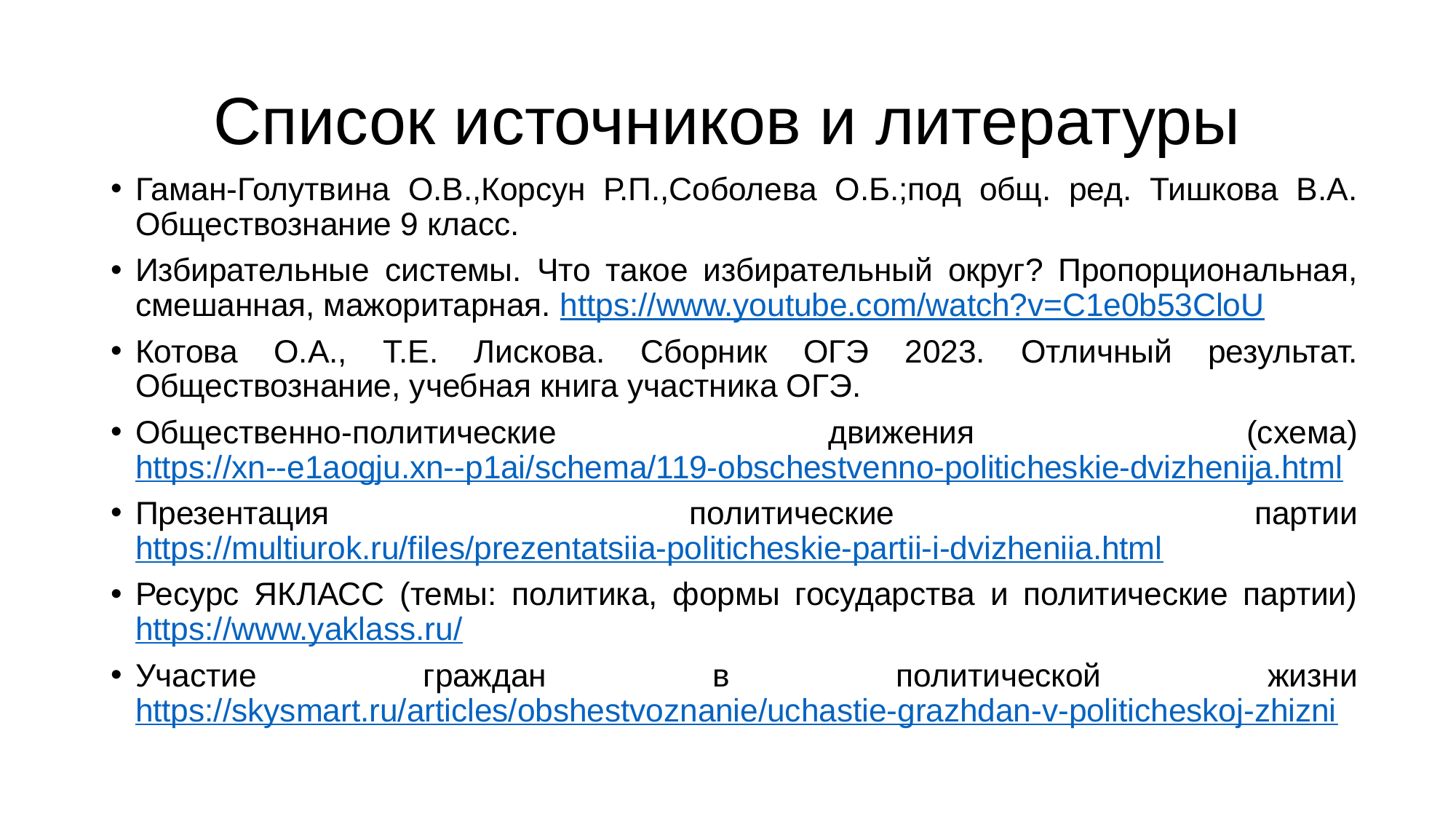

# Список источников и литературы
Гаман-Голутвина О.В.,Корсун Р.П.,Соболева О.Б.;под общ. ред. Тишкова В.А. Обществознание 9 класс.
Избирательные системы. Что такое избирательный округ? Пропорциональная, смешанная, мажоритарная. https://www.youtube.com/watch?v=C1e0b53CloU
Котова О.А., Т.Е. Лискова. Сборник ОГЭ 2023. Отличный результат. Обществознание, учебная книга участника ОГЭ.
Общественно-политические движения (схема) https://xn--e1aogju.xn--p1ai/schema/119-obschestvenno-politicheskie-dvizhenija.html
Презентация политические партии https://multiurok.ru/files/prezentatsiia-politicheskie-partii-i-dvizheniia.html
Ресурс ЯКЛАСС (темы: политика, формы государства и политические партии) https://www.yaklass.ru/
Участие граждан в политической жизни https://skysmart.ru/articles/obshestvoznanie/uchastie-grazhdan-v-politicheskoj-zhizni